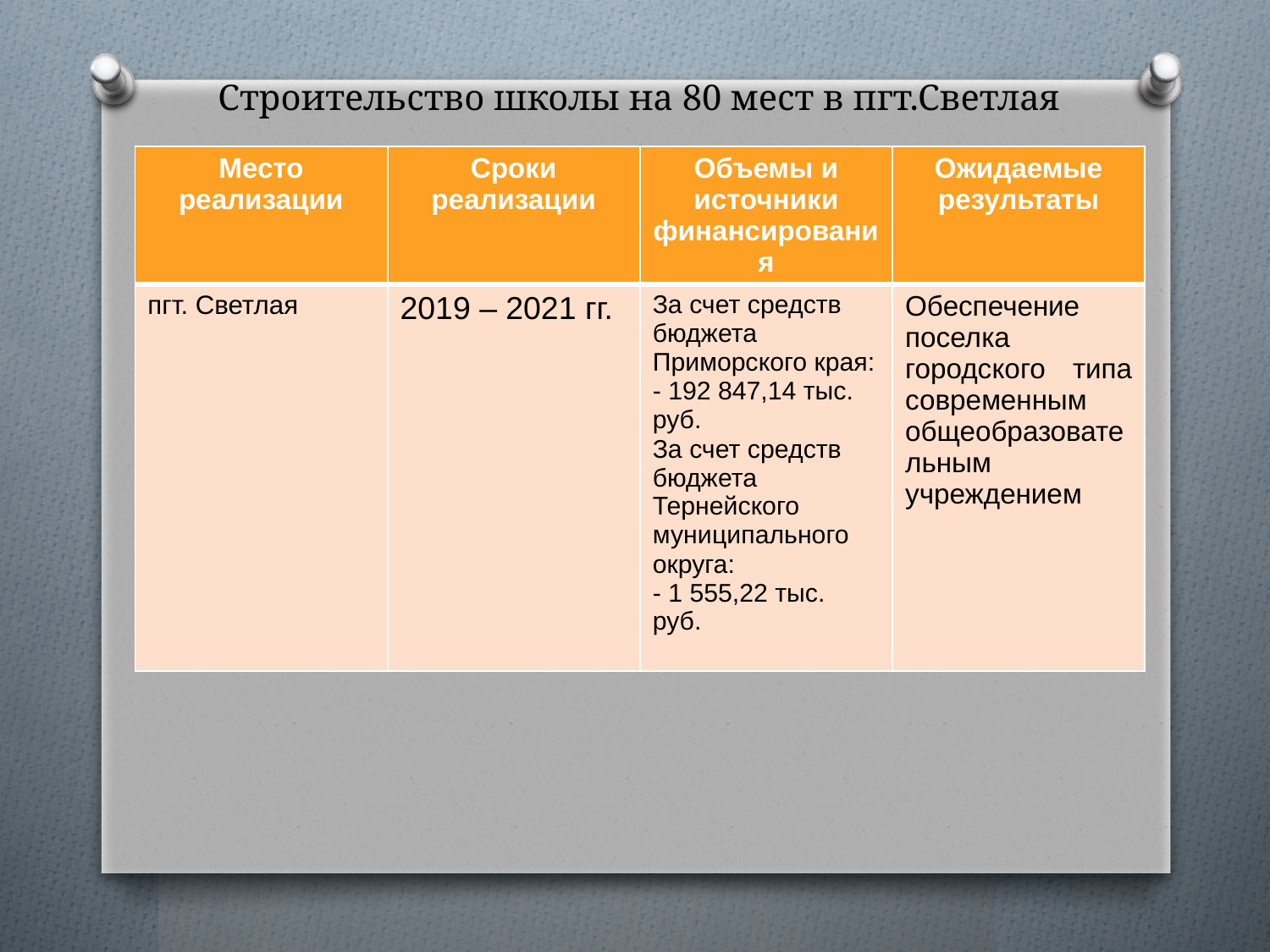

# Строительство школы на 80 мест в пгт.Светлая
| Место реализации | Сроки реализации | Объемы и источники финансирования | Ожидаемые результаты |
| --- | --- | --- | --- |
| пгт. Светлая | 2019 – 2021 гг. | За счет средств бюджета Приморского края: - 192 847,14 тыс. руб. За счет средств бюджета Тернейского муниципального округа: - 1 555,22 тыс. руб. | Обеспечение поселка городского типа современным общеобразовательным учреждением |